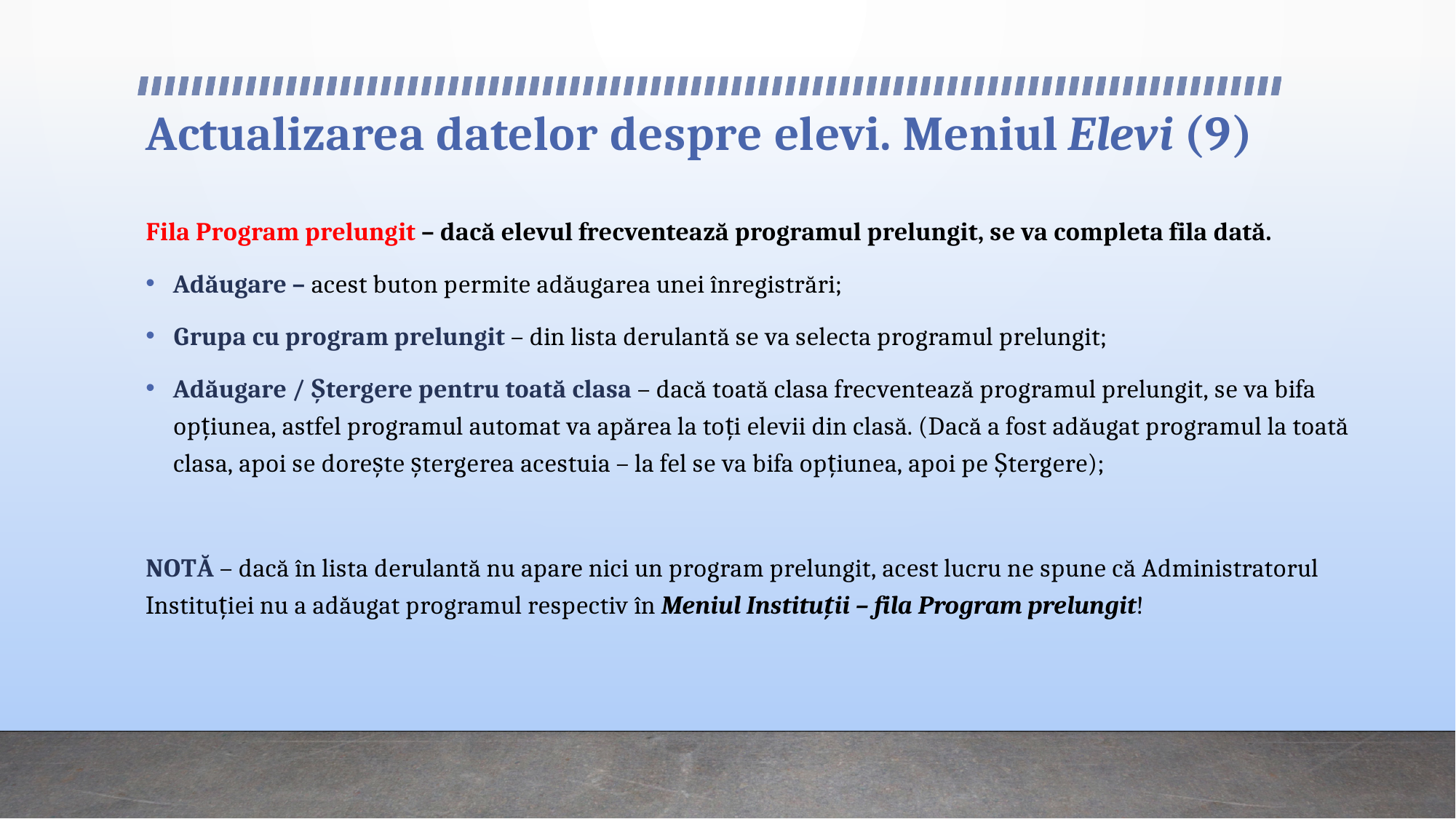

# Actualizarea datelor despre elevi. Meniul Elevi (9)
Fila Program prelungit – dacă elevul frecventează programul prelungit, se va completa fila dată.
Adăugare – acest buton permite adăugarea unei înregistrări;
Grupa cu program prelungit – din lista derulantă se va selecta programul prelungit;
Adăugare / Ștergere pentru toată clasa – dacă toată clasa frecventează programul prelungit, se va bifa opțiunea, astfel programul automat va apărea la toți elevii din clasă. (Dacă a fost adăugat programul la toată clasa, apoi se dorește ștergerea acestuia – la fel se va bifa opțiunea, apoi pe Ștergere);

NOTĂ – dacă în lista derulantă nu apare nici un program prelungit, acest lucru ne spune că Administratorul Instituției nu a adăugat programul respectiv în Meniul Instituții – fila Program prelungit!